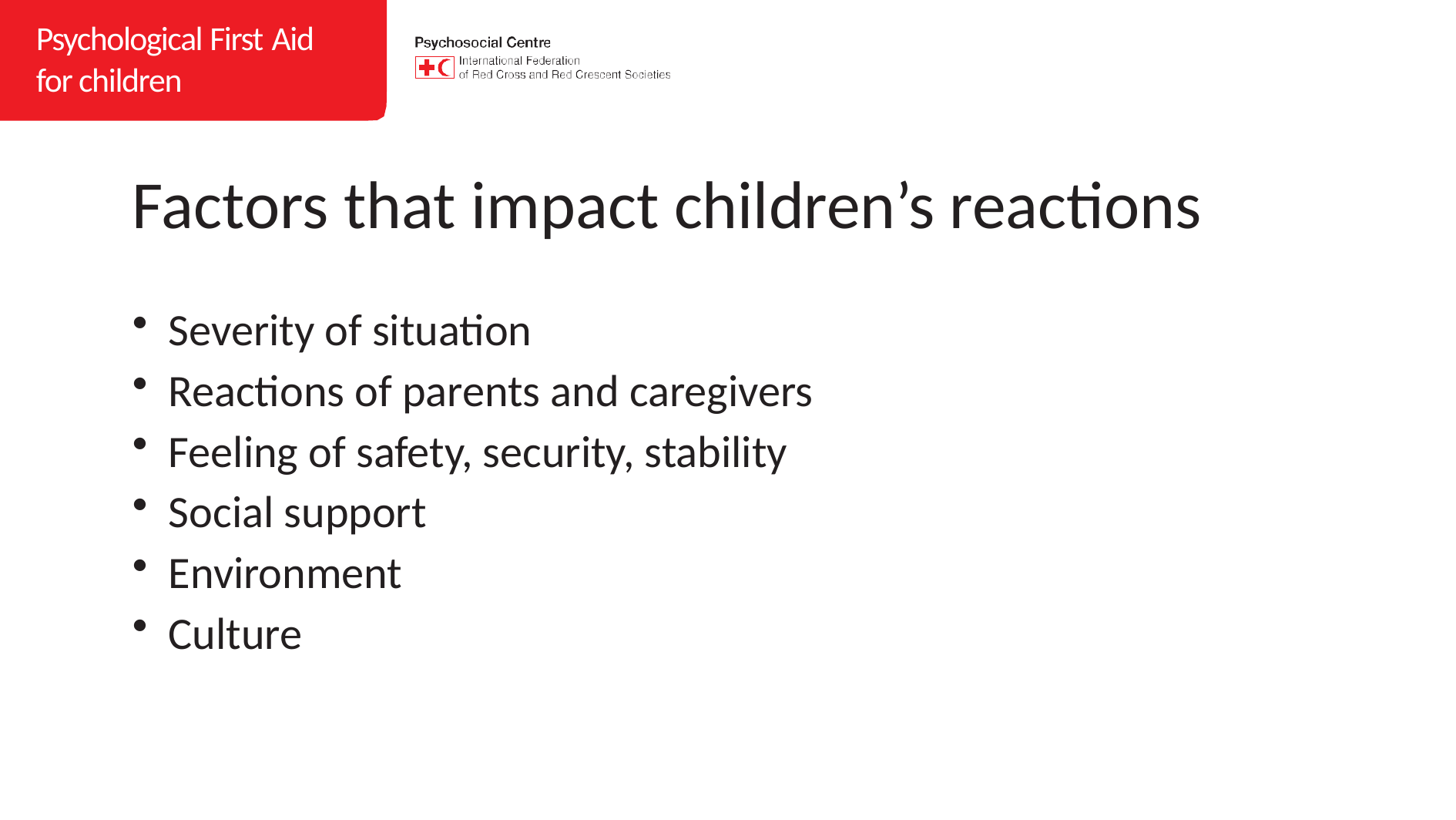

# Factors that impact children’s reactions
Severity of situation
Reactions of parents and caregivers
Feeling of safety, security, stability
Social support
Environment
Culture

CARL WHETHAM / IFRC